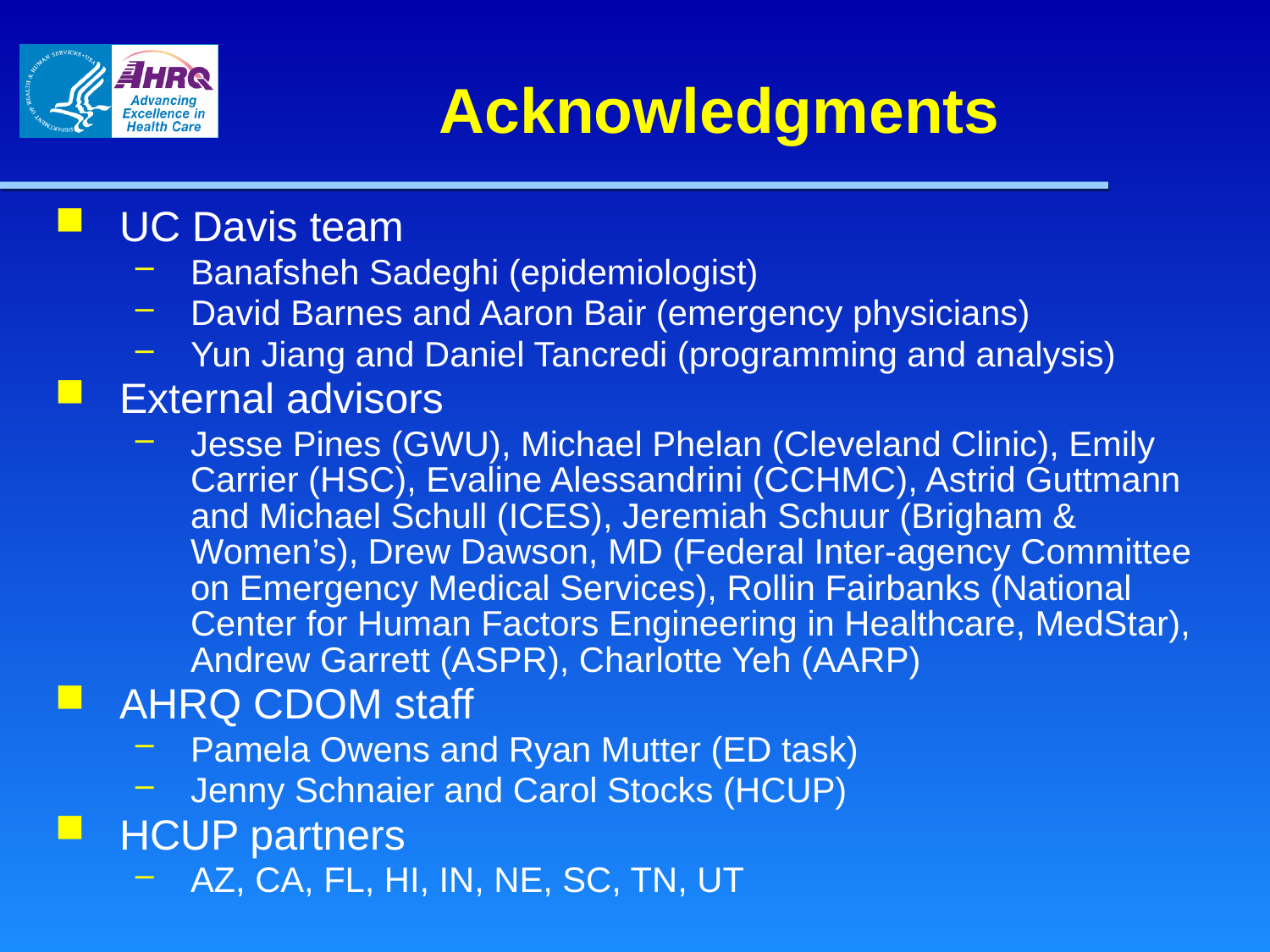

Acknowledgments
UC Davis team
Banafsheh Sadeghi (epidemiologist)
David Barnes and Aaron Bair (emergency physicians)
Yun Jiang and Daniel Tancredi (programming and analysis)
External advisors
Jesse Pines (GWU), Michael Phelan (Cleveland Clinic), Emily Carrier (HSC), Evaline Alessandrini (CCHMC), Astrid Guttmann and Michael Schull (ICES), Jeremiah Schuur (Brigham & Women’s), Drew Dawson, MD (Federal Inter-agency Committee on Emergency Medical Services), Rollin Fairbanks (National Center for Human Factors Engineering in Healthcare, MedStar), Andrew Garrett (ASPR), Charlotte Yeh (AARP)
AHRQ CDOM staff
Pamela Owens and Ryan Mutter (ED task)
Jenny Schnaier and Carol Stocks (HCUP)
HCUP partners
AZ, CA, FL, HI, IN, NE, SC, TN, UT